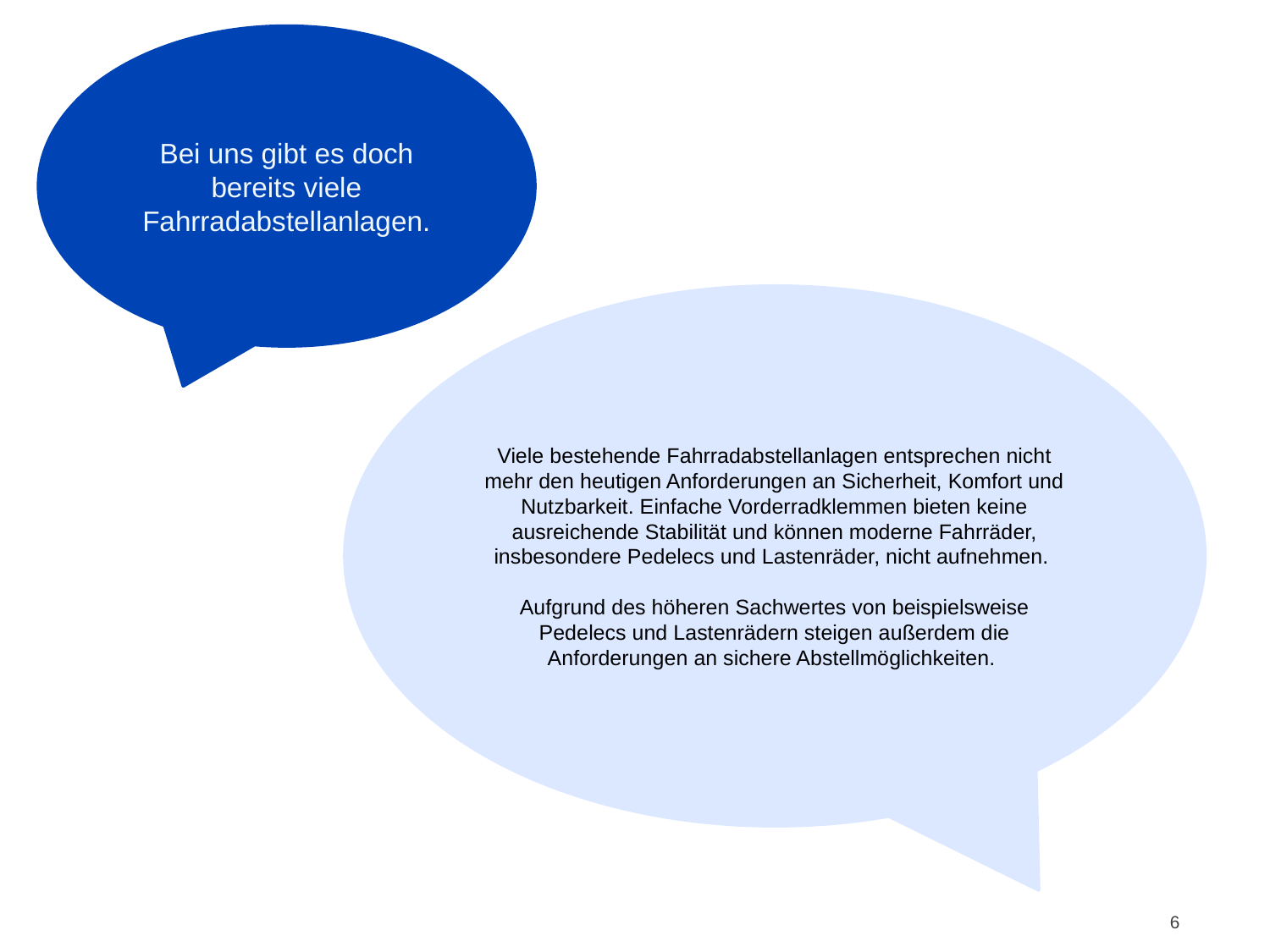

Bei uns gibt es doch bereits viele Fahrradabstellanlagen.
Viele bestehende Fahrradabstellanlagen entsprechen nicht mehr den heutigen Anforderungen an Sicherheit, Komfort und Nutzbarkeit. Einfache Vorderradklemmen bieten keine ausreichende Stabilität und können moderne Fahrräder, insbesondere Pedelecs und Lastenräder, nicht aufnehmen.

Aufgrund des höheren Sachwertes von beispielsweise Pedelecs und Lastenrädern steigen außerdem die Anforderungen an sichere Abstellmöglichkeiten.